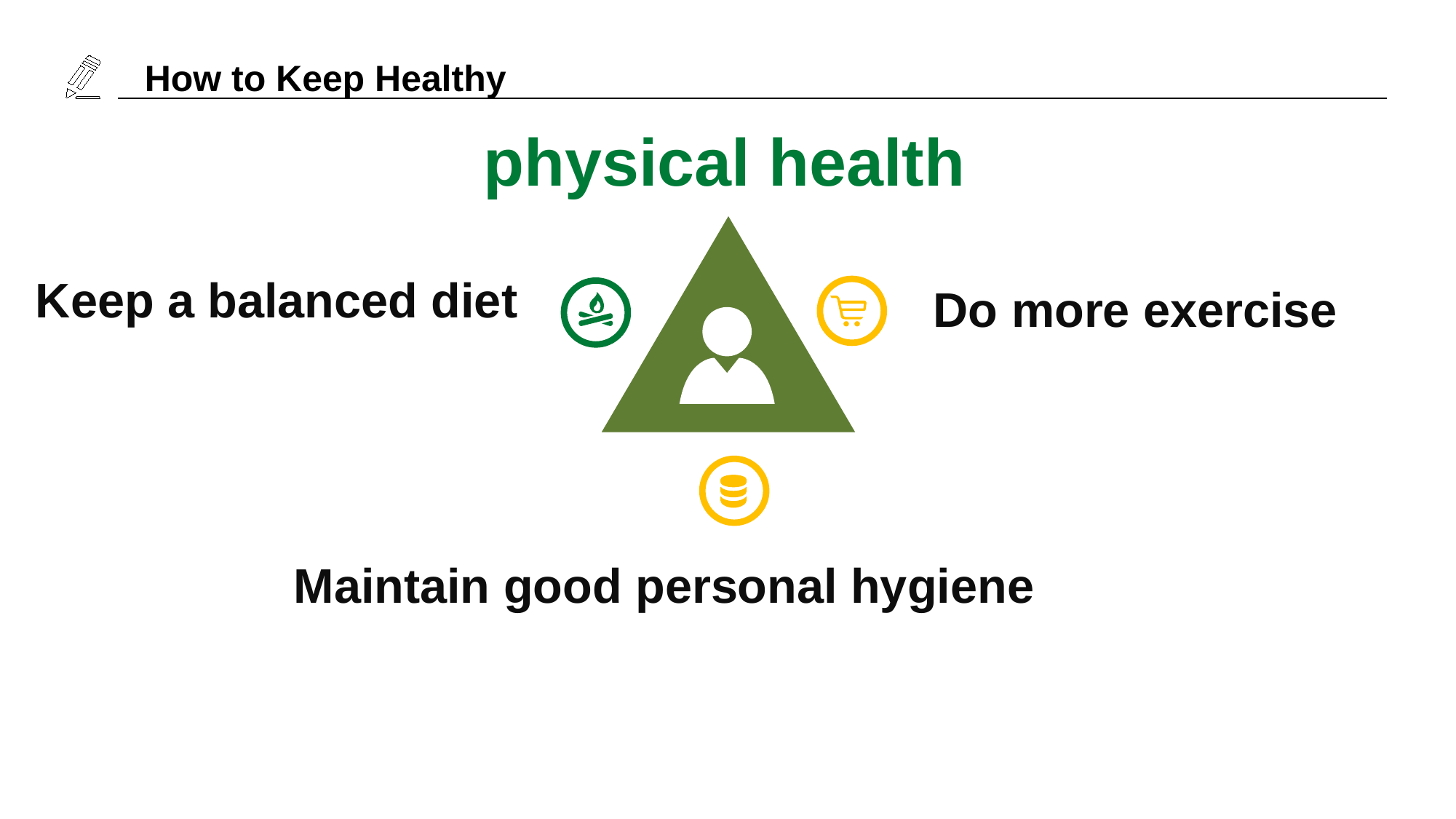

physical health

Keep a balanced diet
Do more exercise

Maintain good personal hygiene